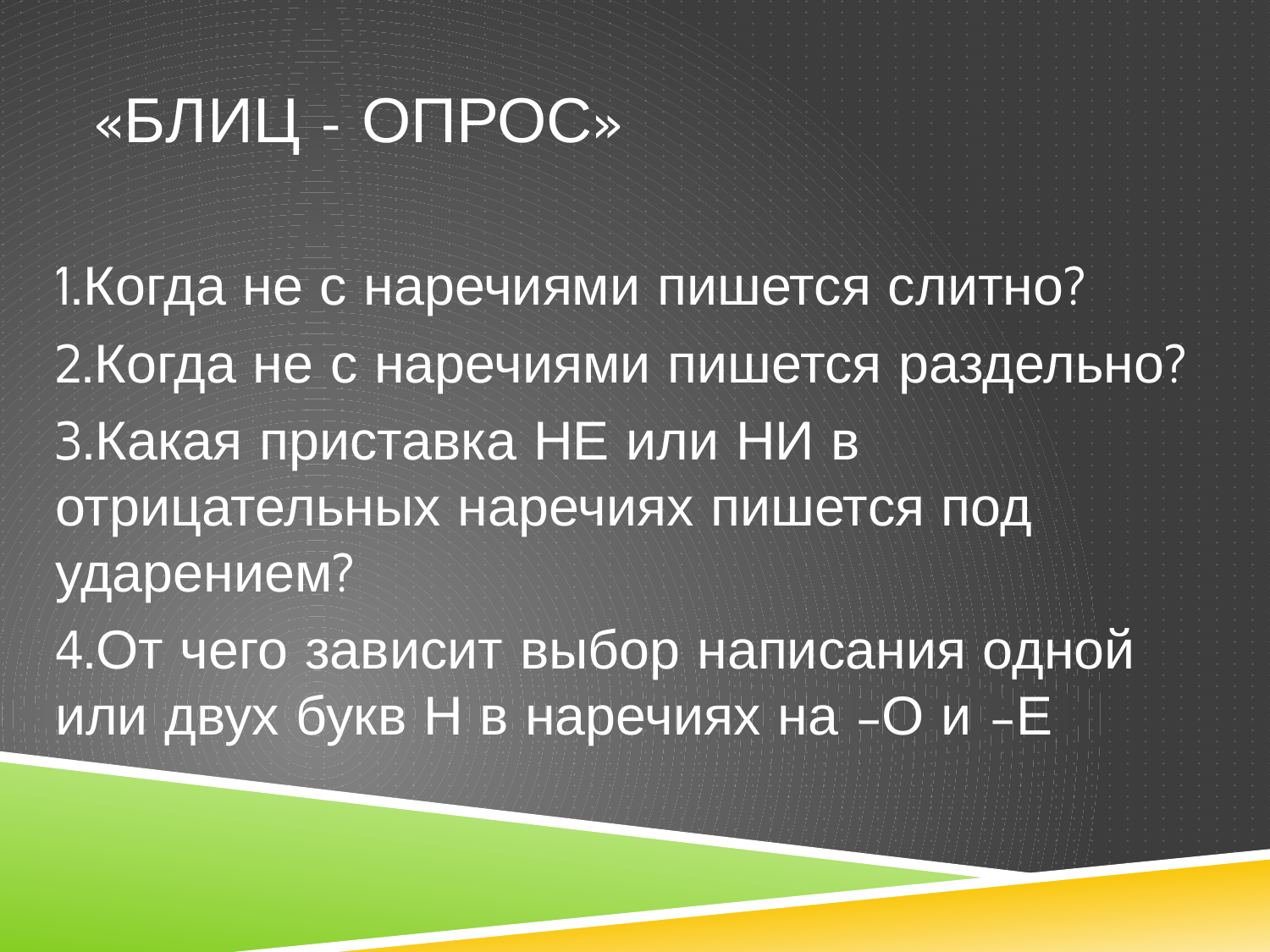

# «Блиц - опрос»

1.Когда не с наречиями пишется слитно?
2.Когда не с наречиями пишется раздельно?
3.Какая приставка НЕ или НИ в отрицательных наречиях пишется под ударением?
4.От чего зависит выбор написания одной или двух букв Н в наречиях на –О и –Е